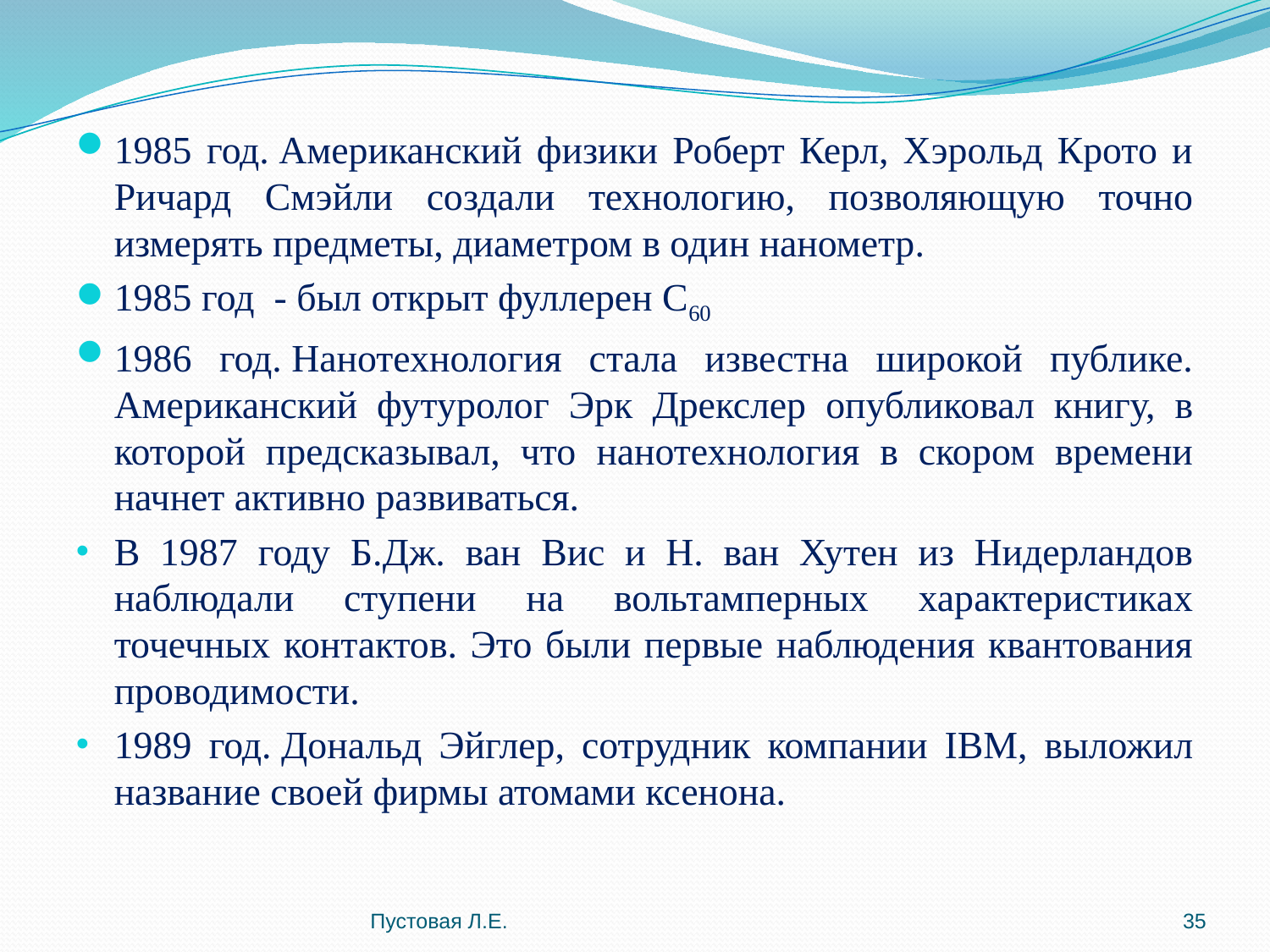

1985 год. Американский физики Роберт Керл, Хэрольд Крото и Ричард Смэйли создали технологию, позволяющую точно измерять предметы, диаметром в один нанометр.
1985 год  - был открыт фуллерен С60
1986 год. Нанотехнология стала известна широкой публике. Американский футуролог Эрк Дрекслер опубликовал книгу, в которой предсказывал, что нанотехнология в скором времени начнет активно развиваться.
В 1987 году Б.Дж. ван Вис и Н. ван Хутен из Нидерландов наблюдали ступени на вольтамперных характеристиках точечных контактов. Это были первые наблюдения квантования проводимости.
1989 год. Дональд Эйглер, сотрудник компании IBM, выложил название своей фирмы атомами ксенона.

Пустовая Л.Е.
35